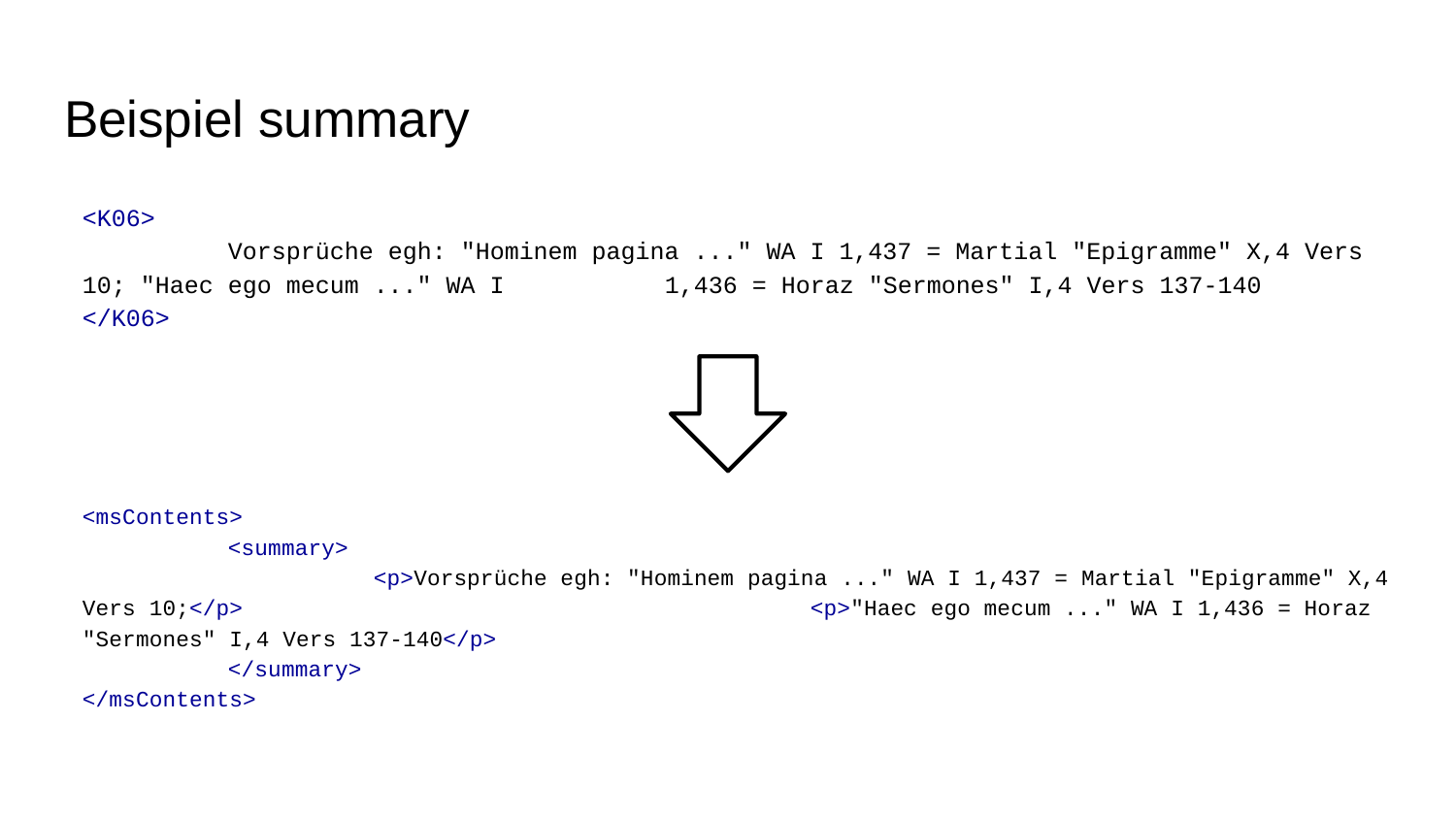

# Beispiel summary
<K06>
	Vorsprüche egh: "Hominem pagina ..." WA I 1,437 = Martial "Epigramme" X,4 Vers 10; "Haec ego mecum ..." WA I 	1,436 = Horaz "Sermones" I,4 Vers 137-140
</K06>

<msContents>
	<summary>
		<p>Vorsprüche egh: "Hominem pagina ..." WA I 1,437 = Martial "Epigramme" X,4 Vers 10;</p>                            		<p>"Haec ego mecum ..." WA I 1,436 = Horaz "Sermones" I,4 Vers 137-140</p>
	</summary>
</msContents>